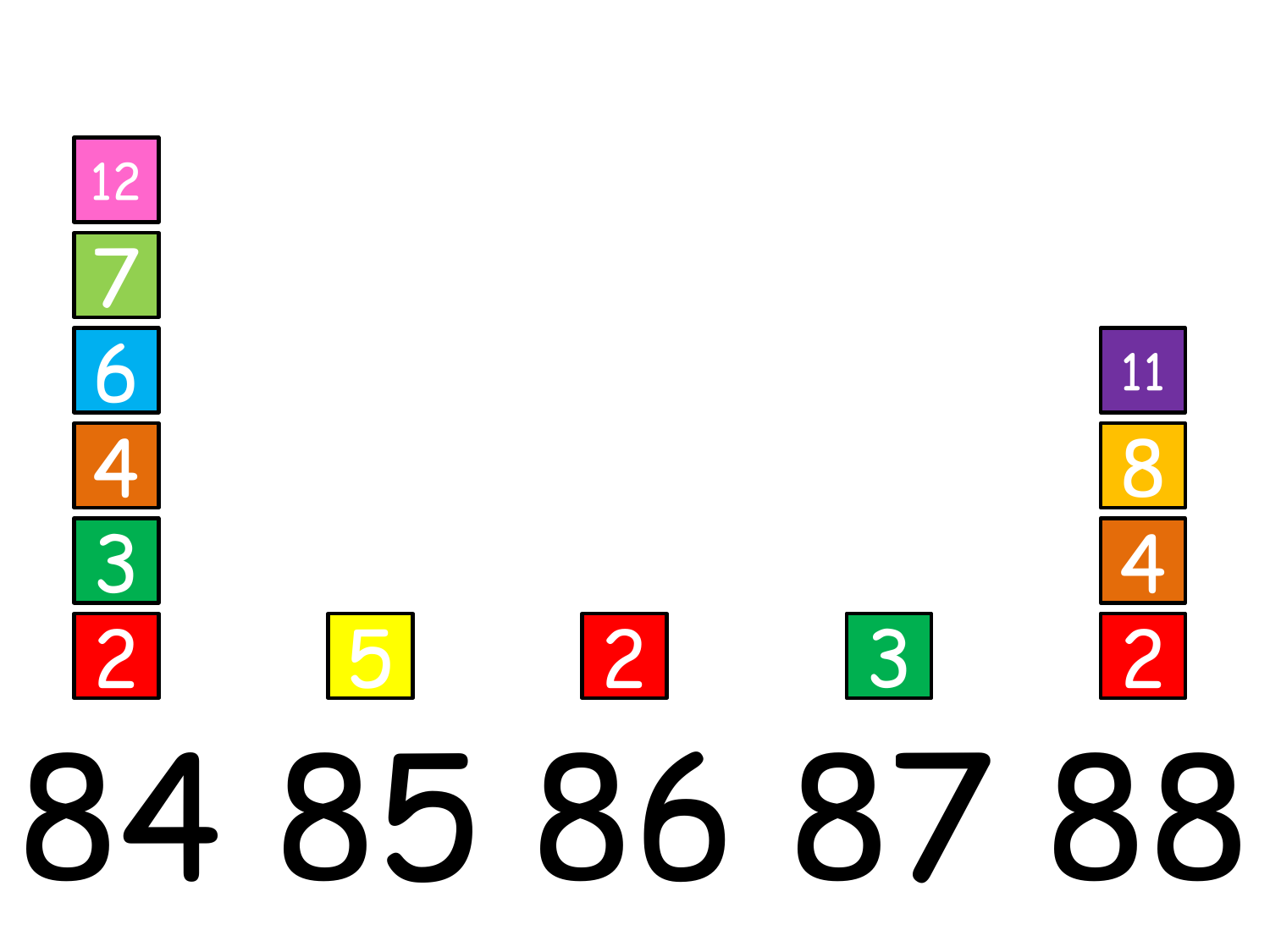

12
7
6
4
3
2
11
8
4
2
5
2
3
 84 85 86 87 88